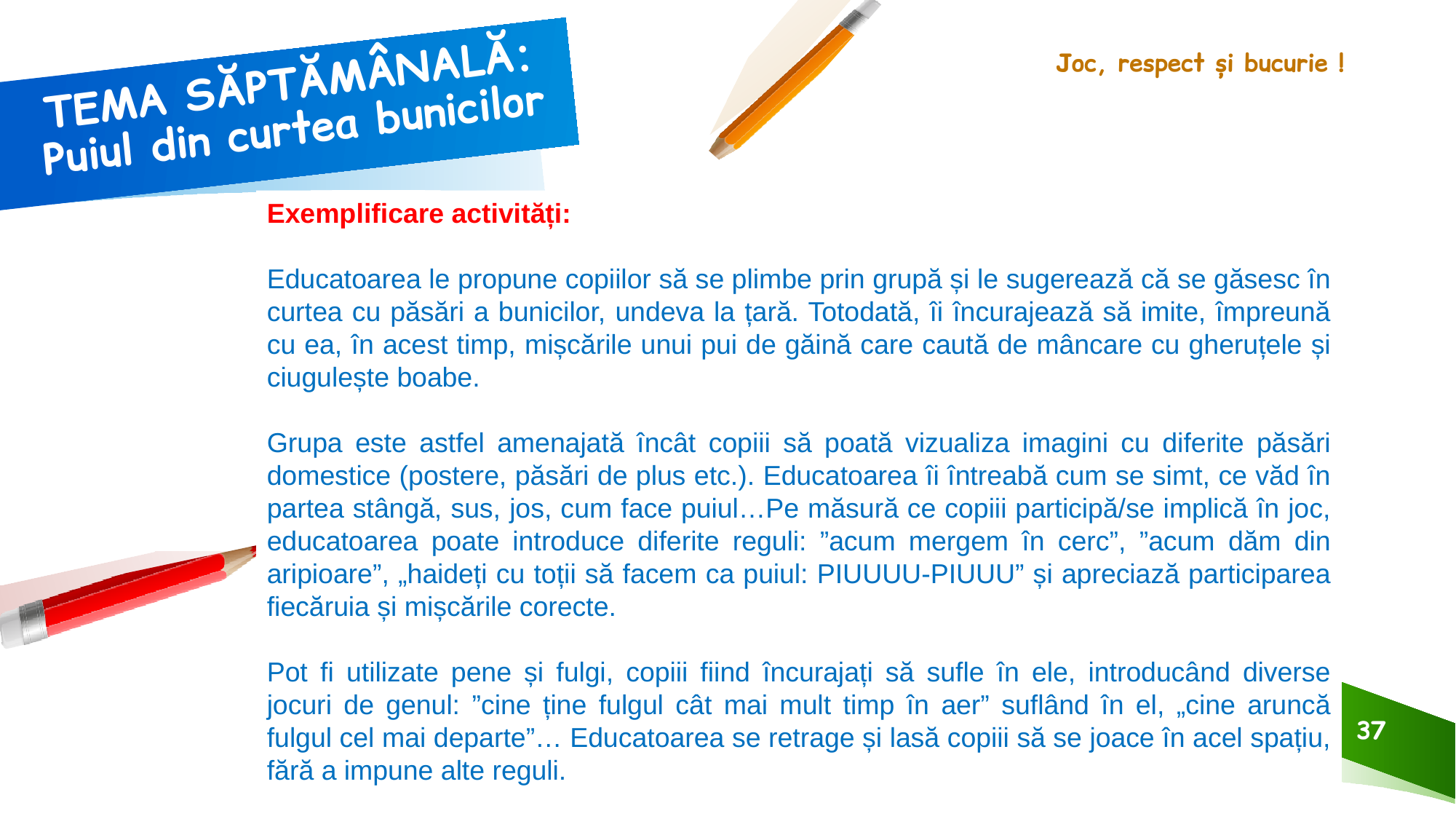

# TEMA SĂPTĂMÂNALĂ: Puiul din curtea bunicilor
Joc, respect și bucurie !
Exemplificare activități:

Educatoarea le propune copiilor să se plimbe prin grupă și le sugerează că se găsesc în curtea cu păsări a bunicilor, undeva la țară. Totodată, îi încurajează să imite, împreună cu ea, în acest timp, mișcările unui pui de găină care caută de mâncare cu gheruțele și ciugulește boabe.

Grupa este astfel amenajată încât copiii să poată vizualiza imagini cu diferite păsări domestice (postere, păsări de plus etc.). Educatoarea îi întreabă cum se simt, ce văd în partea stângă, sus, jos, cum face puiul…Pe măsură ce copiii participă/se implică în joc, educatoarea poate introduce diferite reguli: ”acum mergem în cerc”, ”acum dăm din aripioare”, „haideți cu toții să facem ca puiul: PIUUUU-PIUUU” și apreciază participarea fiecăruia și mișcările corecte.

Pot fi utilizate pene și fulgi, copiii fiind încurajați să sufle în ele, introducând diverse jocuri de genul: ”cine ține fulgul cât mai mult timp în aer” suflând în el, „cine aruncă fulgul cel mai departe”… Educatoarea se retrage și lasă copiii să se joace în acel spațiu, fără a impune alte reguli.
37